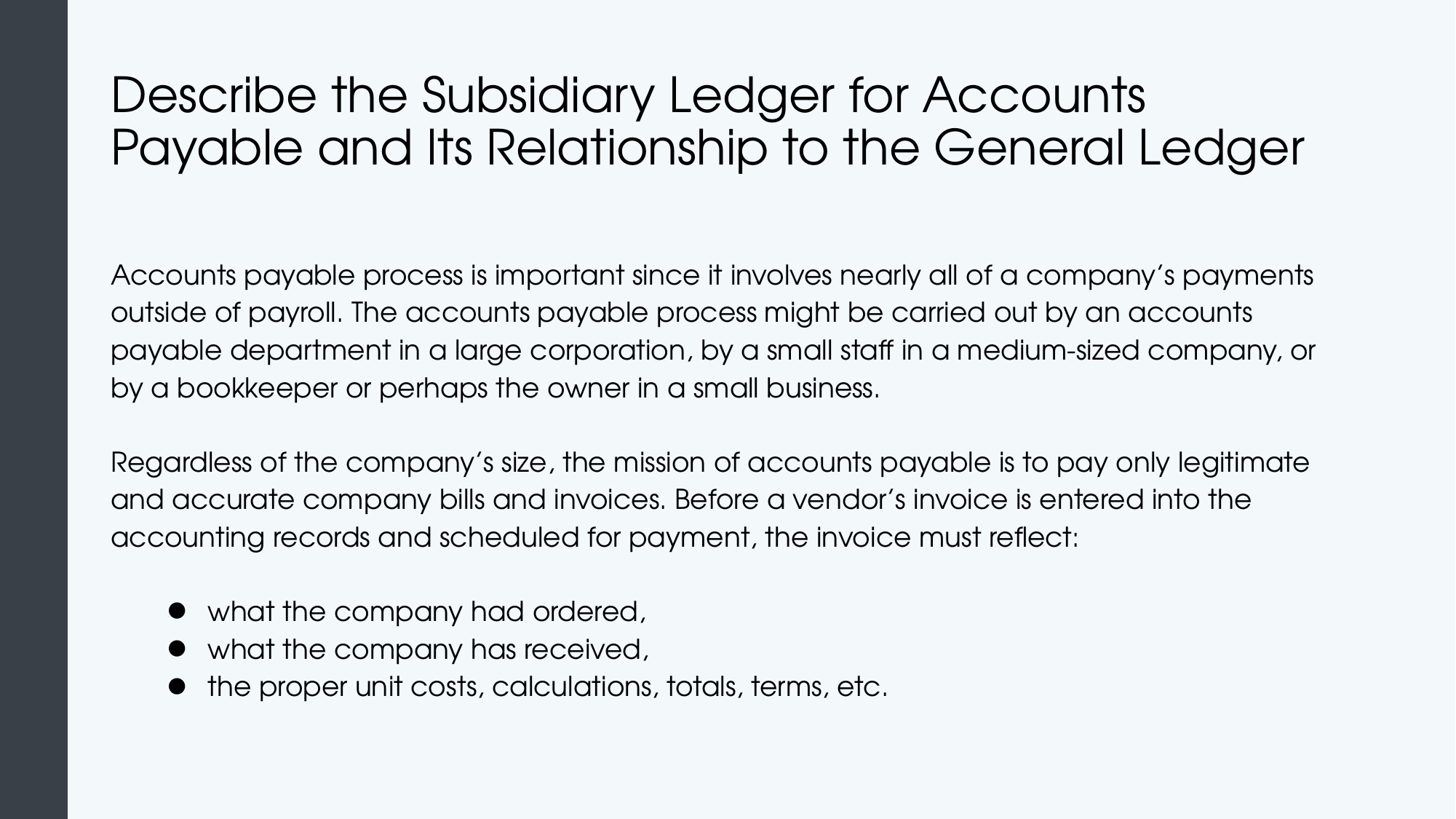

# Describe the Subsidiary Ledger for Accounts Payable and Its Relationship to the General Ledger
Accounts payable process is important since it involves nearly all of a company’s payments outside of payroll. The accounts payable process might be carried out by an accounts payable department in a large corporation, by a small staff in a medium-sized company, or by a bookkeeper or perhaps the owner in a small business.
Regardless of the company’s size, the mission of accounts payable is to pay only legitimate and accurate company bills and invoices. Before a vendor’s invoice is entered into the accounting records and scheduled for payment, the invoice must reflect:
what the company had ordered,
what the company has received,
the proper unit costs, calculations, totals, terms, etc.